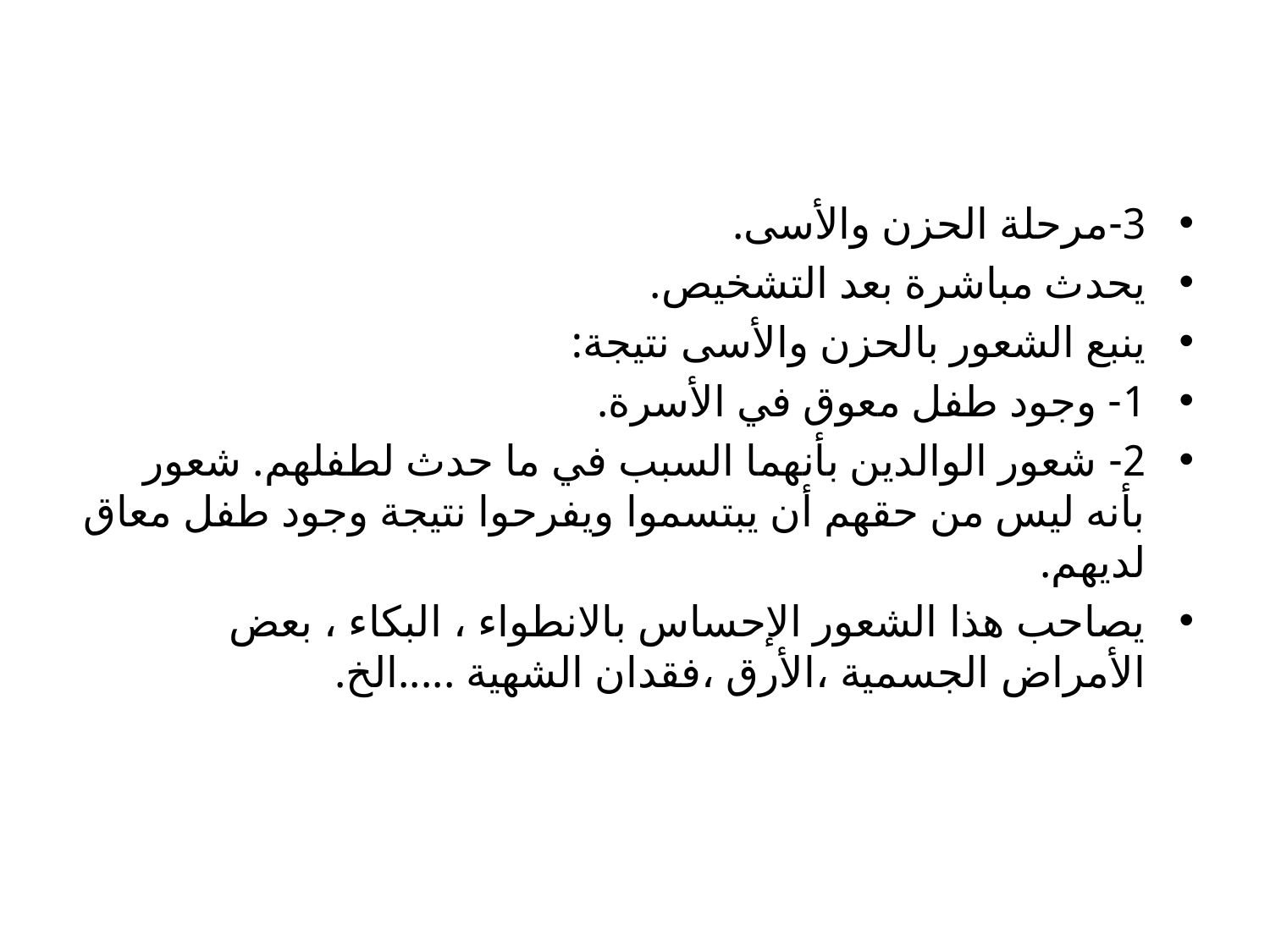

#
3-مرحلة الحزن والأسى.
يحدث مباشرة بعد التشخيص.
ينبع الشعور بالحزن والأسى نتيجة:
1- وجود طفل معوق في الأسرة.
2- شعور الوالدين بأنهما السبب في ما حدث لطفلهم. شعور بأنه ليس من حقهم أن يبتسموا ويفرحوا نتيجة وجود طفل معاق لديهم.
يصاحب هذا الشعور الإحساس بالانطواء ، البكاء ، بعض الأمراض الجسمية ،الأرق ،فقدان الشهية .....الخ.